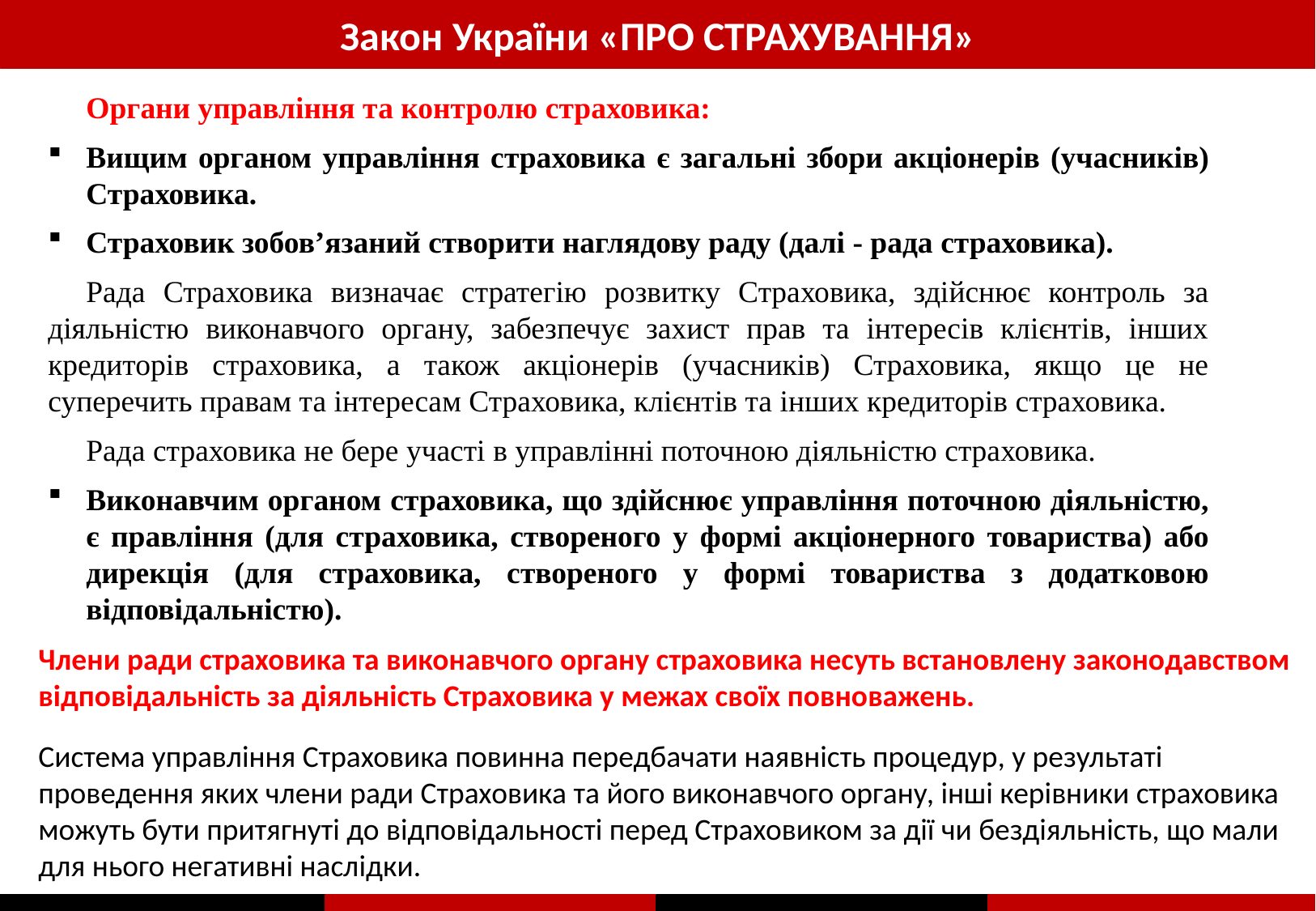

Закон України «ПРО СТРАХУВАННЯ»
Органи управління та контролю страховика:
Вищим органом управління страховика є загальні збори акціонерів (учасників) Страховика.
Страховик зобов’язаний створити наглядову раду (далі - рада страховика).
Рада Страховика визначає стратегію розвитку Страховика, здійснює контроль за діяльністю виконавчого органу, забезпечує захист прав та інтересів клієнтів, інших кредиторів страховика, а також акціонерів (учасників) Страховика, якщо це не суперечить правам та інтересам Страховика, клієнтів та інших кредиторів страховика.
Рада страховика не бере участі в управлінні поточною діяльністю страховика.
Виконавчим органом страховика, що здійснює управління поточною діяльністю, є правління (для страховика, створеного у формі акціонерного товариства) або дирекція (для страховика, створеного у формі товариства з додатковою відповідальністю).
Члени ради страховика та виконавчого органу страховика несуть встановлену законодавством відповідальність за діяльність Страховика у межах своїх повноважень.

Система управління Страховика повинна передбачати наявність процедур, у результаті проведення яких члени ради Страховика та його виконавчого органу, інші керівники страховика можуть бути притягнуті до відповідальності перед Страховиком за дії чи бездіяльність, що мали для нього негативні наслідки.